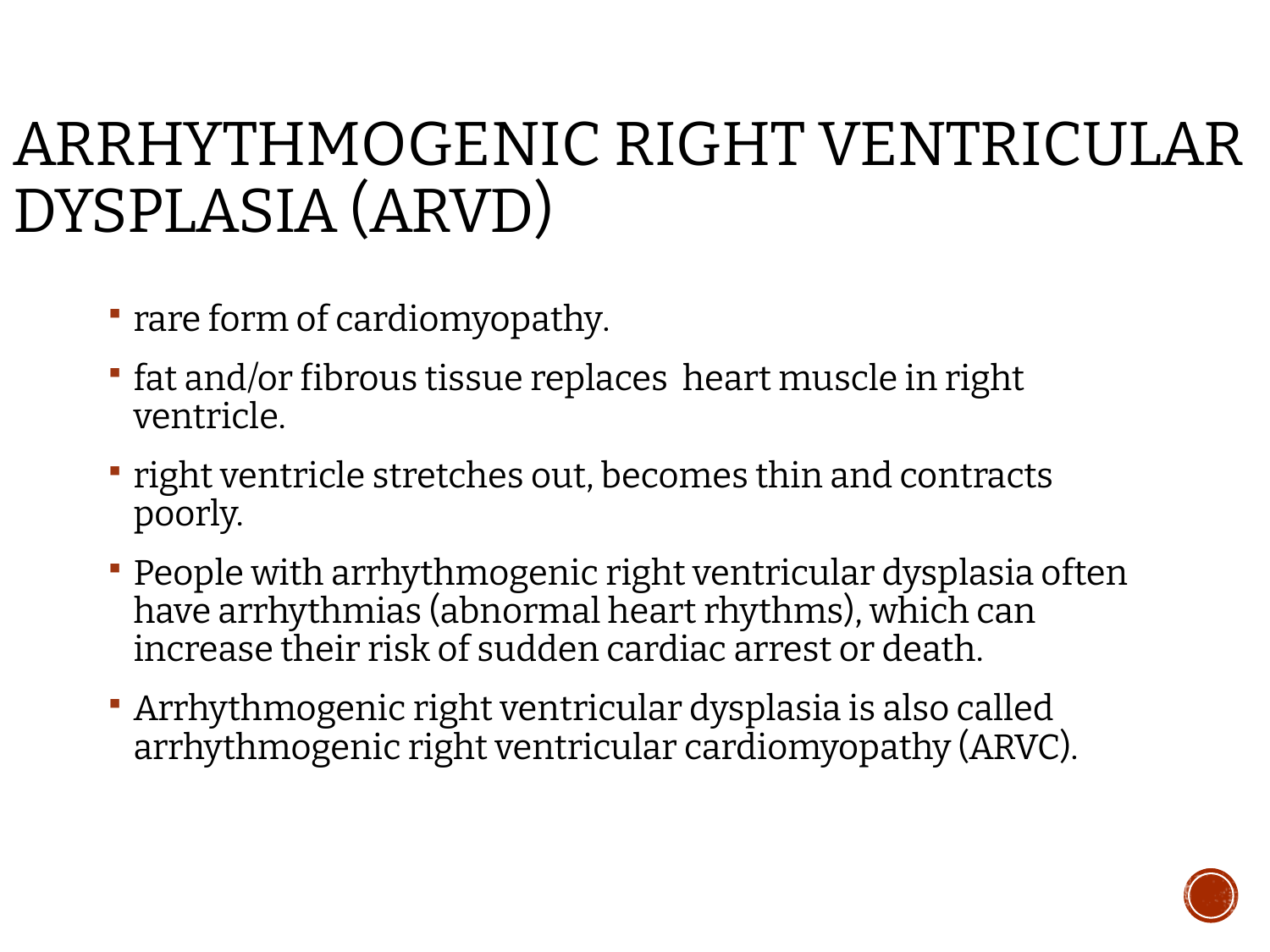

# arrhythmogenic right ventricular dysplasia (ARVD)
rare form of cardiomyopathy.
fat and/or fibrous tissue replaces  heart muscle in right ventricle.
right ventricle stretches out, becomes thin and contracts poorly.
People with arrhythmogenic right ventricular dysplasia often have arrhythmias (abnormal heart rhythms), which can increase their risk of sudden cardiac arrest or death.
Arrhythmogenic right ventricular dysplasia is also called arrhythmogenic right ventricular cardiomyopathy (ARVC).